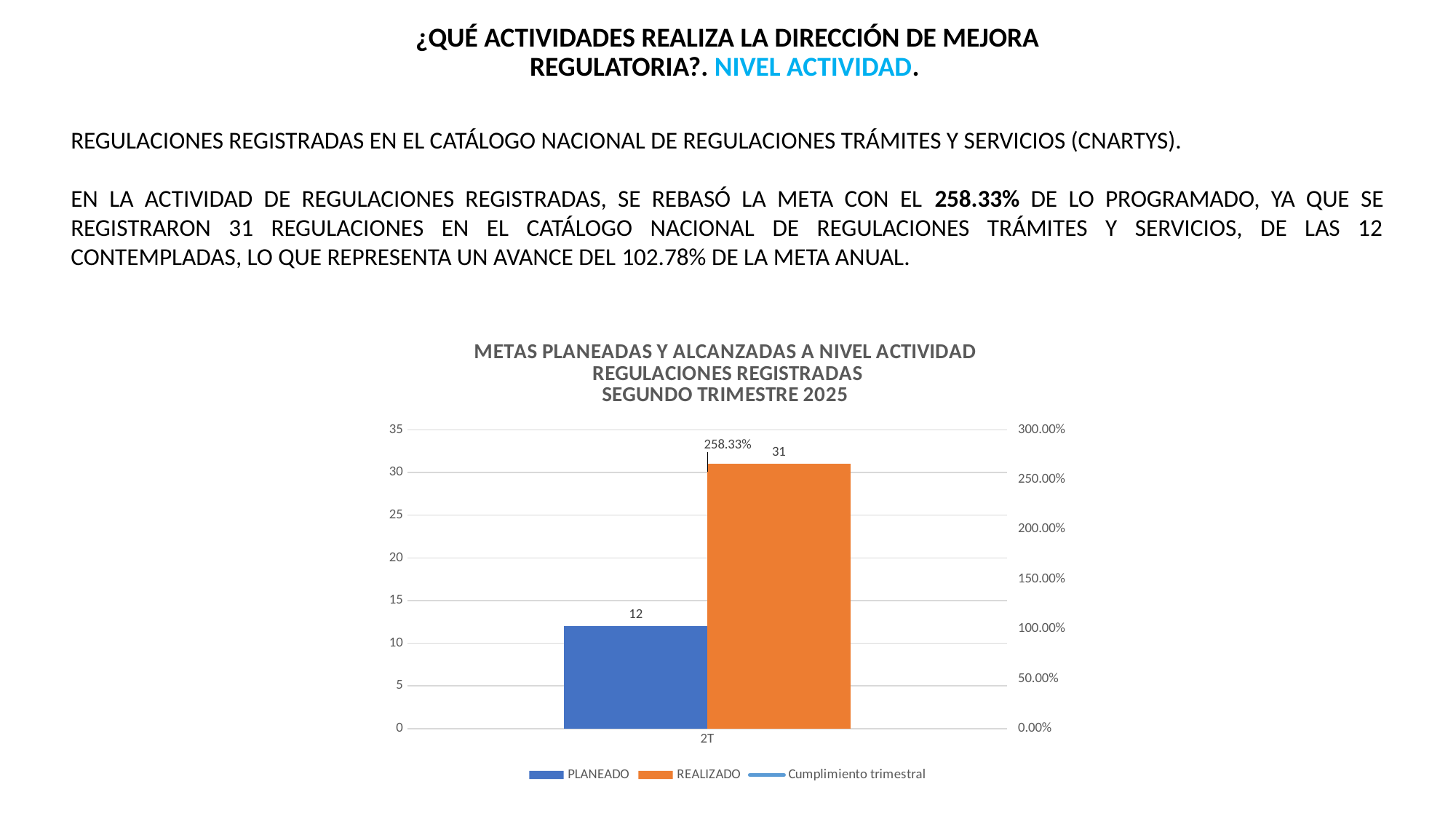

¿QUÉ ACTIVIDADES REALIZA LA DIRECCIÓN DE MEJORA REGULATORIA?. NIVEL ACTIVIDAD.
REGULACIONES REGISTRADAS EN EL CATÁLOGO NACIONAL DE REGULACIONES TRÁMITES Y SERVICIOS (CNARTYS).

EN LA ACTIVIDAD DE REGULACIONES REGISTRADAS, SE REBASÓ LA META CON EL 258.33% DE LO PROGRAMADO, YA QUE SE REGISTRARON 31 REGULACIONES EN EL CATÁLOGO NACIONAL DE REGULACIONES TRÁMITES Y SERVICIOS, DE LAS 12 CONTEMPLADAS, LO QUE REPRESENTA UN AVANCE DEL 102.78% DE LA META ANUAL.

### Chart: METAS PLANEADAS Y ALCANZADAS A NIVEL ACTIVIDAD
REGULACIONES REGISTRADAS
SEGUNDO TRIMESTRE 2025

| Category | PLANEADO | REALIZADO | Cumplimiento trimestral |
|---|---|---|---|
| 2T | 12.0 | 31.0 | 2.5833333333333335 |